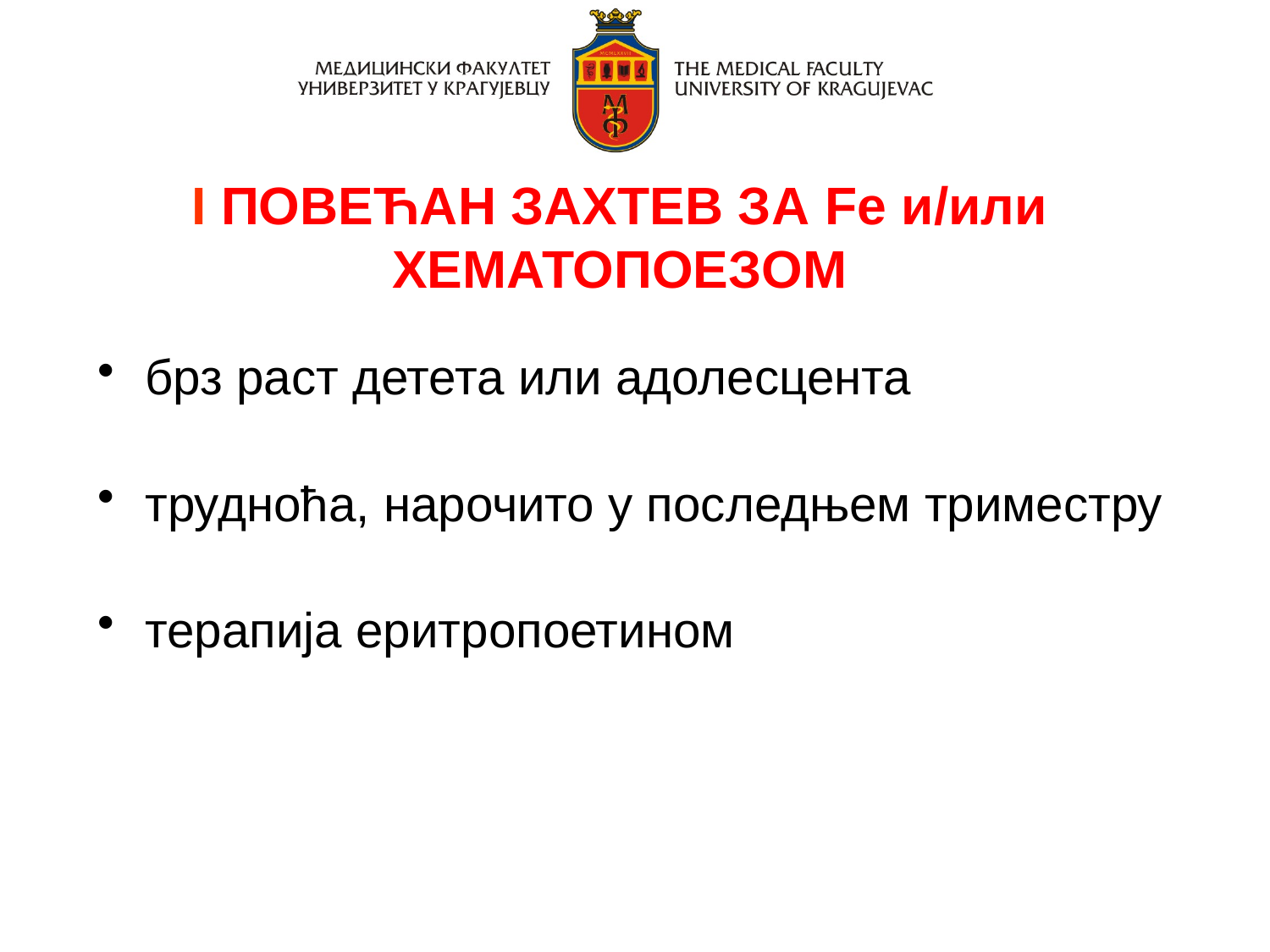

I ПОВЕЋАН ЗАХТЕВ ЗА Fe и/или ХЕМАТОПOEЗOM
брз раст детета или адолесцента

трудноћа, нарочито у последњем триместру

терапија еритропоетином